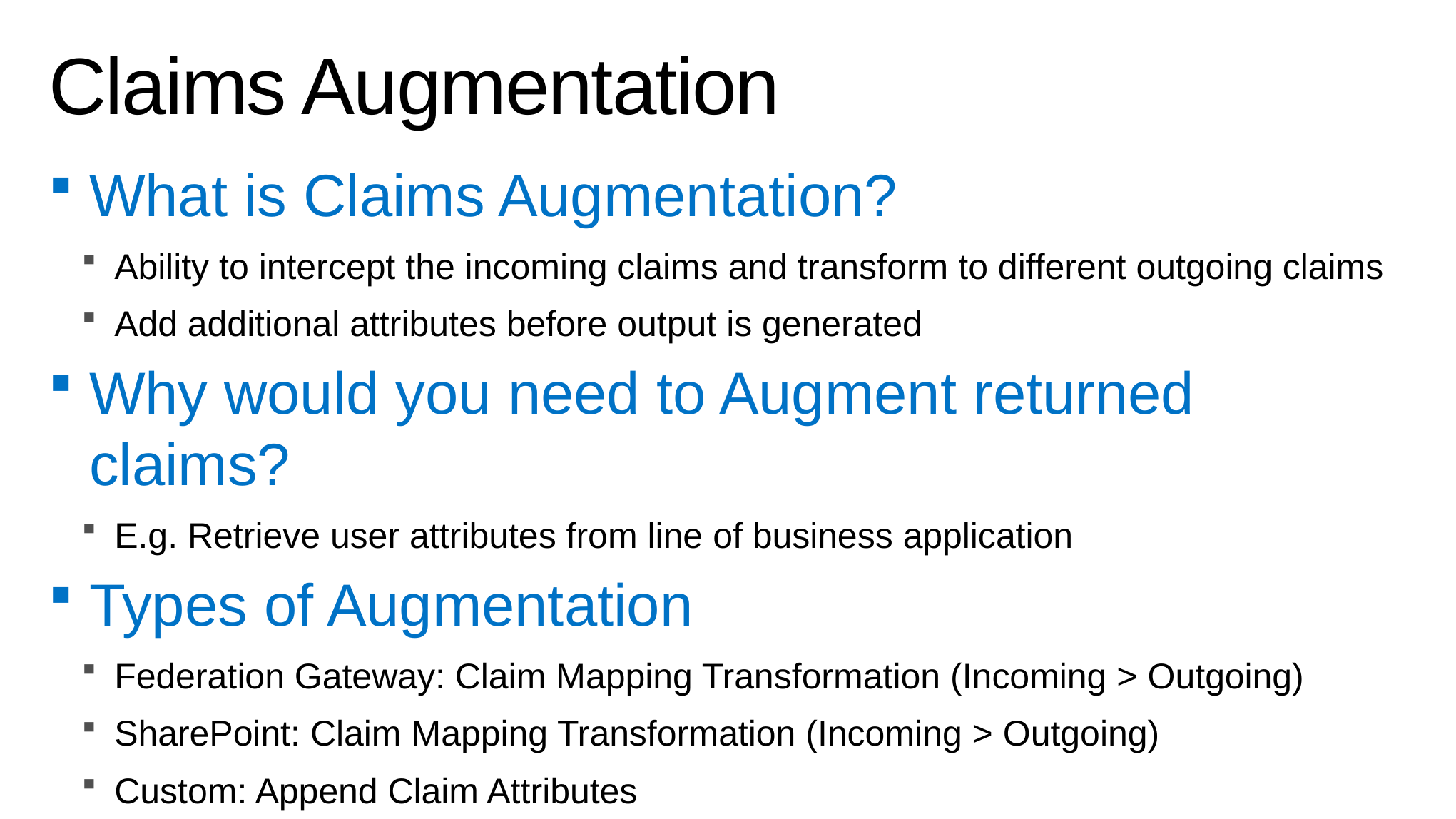

# Claims Augmentation
What is Claims Augmentation?
Ability to intercept the incoming claims and transform to different outgoing claims
Add additional attributes before output is generated
Why would you need to Augment returned claims?
E.g. Retrieve user attributes from line of business application
Types of Augmentation
Federation Gateway: Claim Mapping Transformation (Incoming > Outgoing)
SharePoint: Claim Mapping Transformation (Incoming > Outgoing)
Custom: Append Claim Attributes